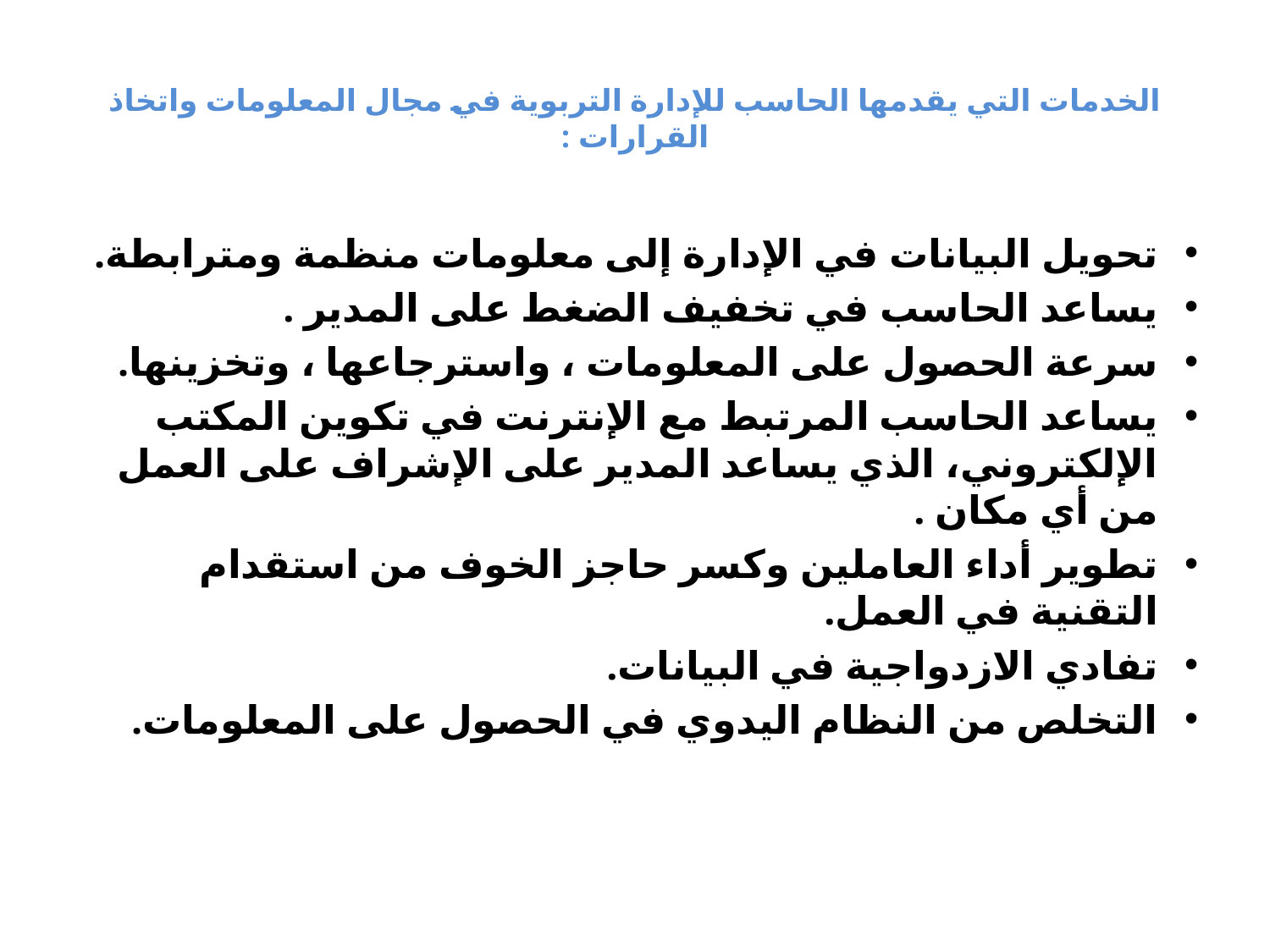

# الخدمات التي يقدمها الحاسب للإدارة التربوية في مجال المعلومات واتخاذ القرارات :
تحويل البيانات في الإدارة إلى معلومات منظمة ومترابطة.
يساعد الحاسب في تخفيف الضغط على المدير .
سرعة الحصول على المعلومات ، واسترجاعها ، وتخزينها.
يساعد الحاسب المرتبط مع الإنترنت في تكوين المكتب الإلكتروني، الذي يساعد المدير على الإشراف على العمل من أي مكان .
تطوير أداء العاملين وكسر حاجز الخوف من استقدام التقنية في العمل.
تفادي الازدواجية في البيانات.
التخلص من النظام اليدوي في الحصول على المعلومات.